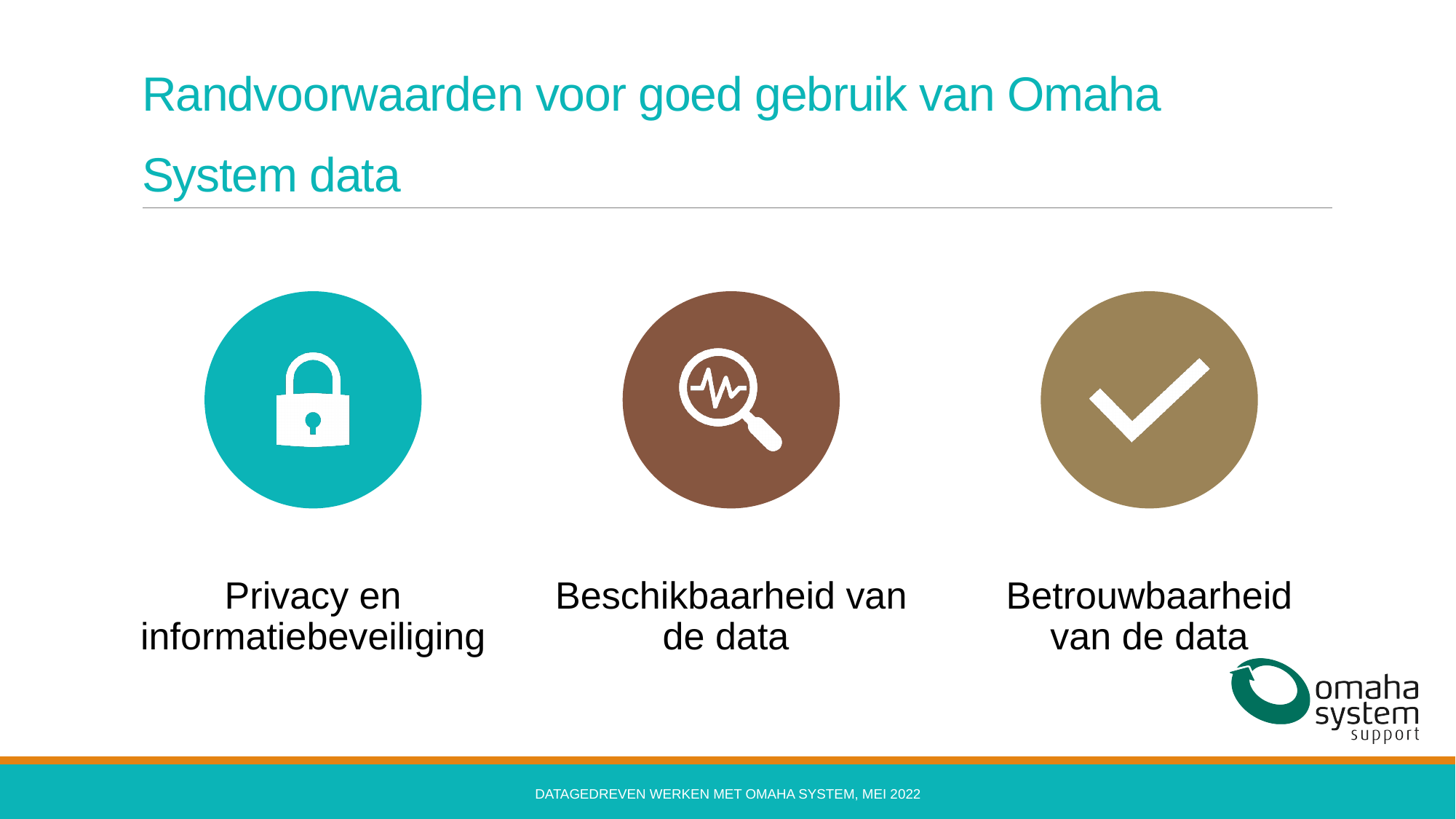

# Randvoorwaarden voor goed gebruik van Omaha System data
Privacy en informatiebeveiliging
Beschikbaarheid van de data
Betrouwbaarheid van de data
Datagedreven werken met Omaha System, mei 2022